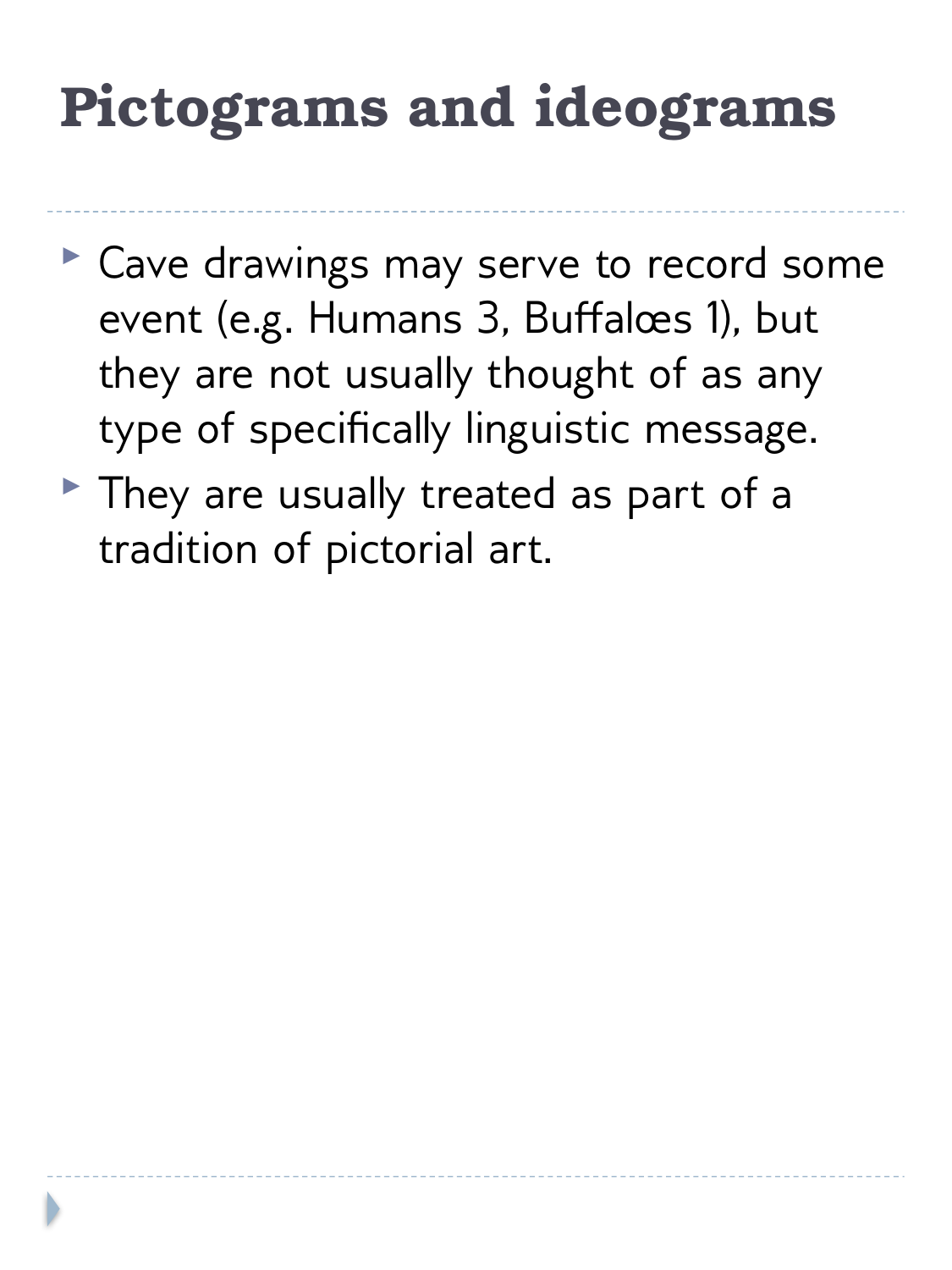

# Pictograms and ideograms
Cave drawings may serve to record some event (e.g. Humans 3, Buffaloes 1), but they are not usually thought of as any type of specifically linguistic message.
They are usually treated as part of a tradition of pictorial art.